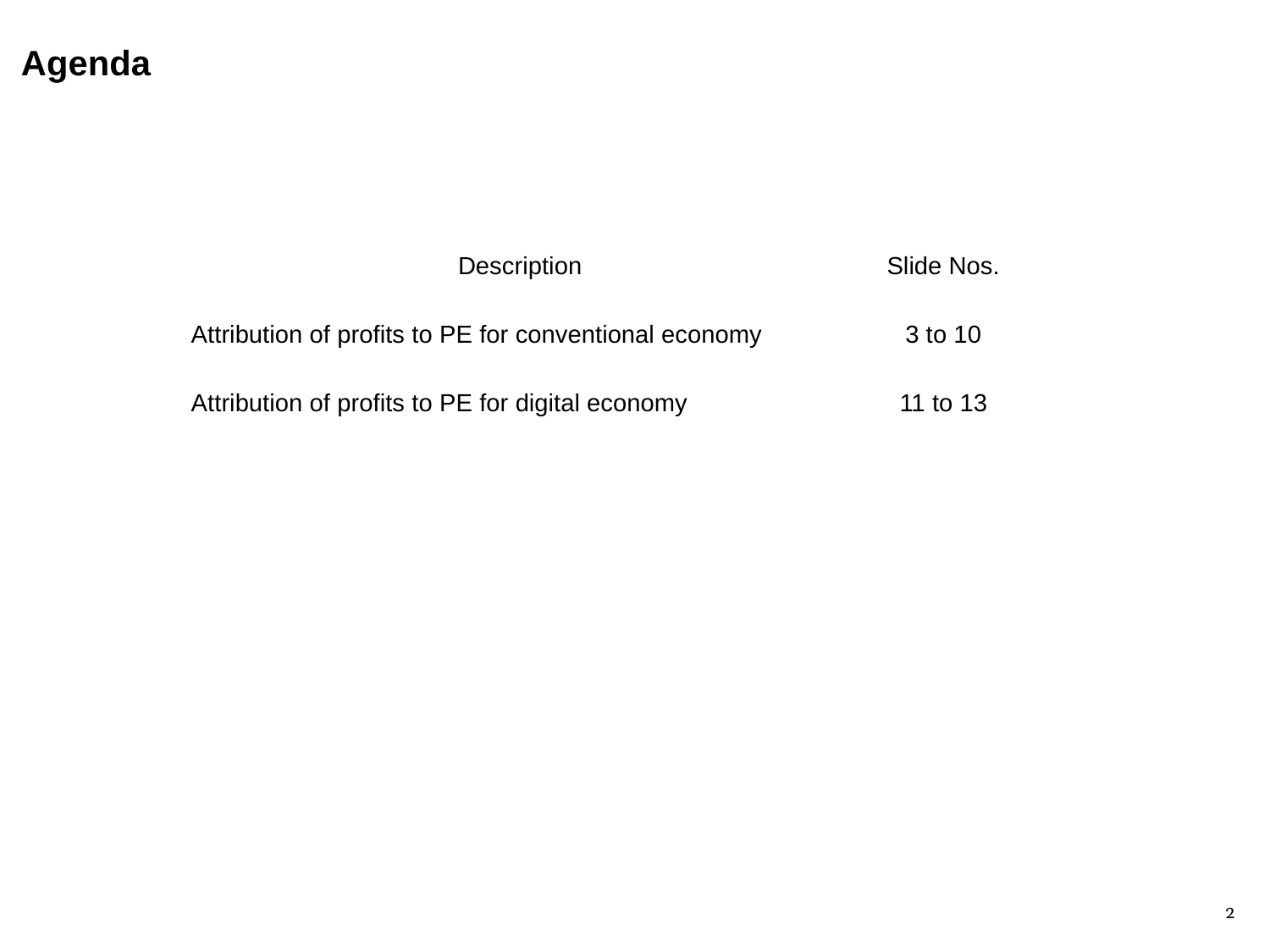

Agenda
| Description | Slide Nos. |
| --- | --- |
| Attribution of profits to PE for conventional economy | 3 to 10 |
| Attribution of profits to PE for digital economy | 11 to 13 |